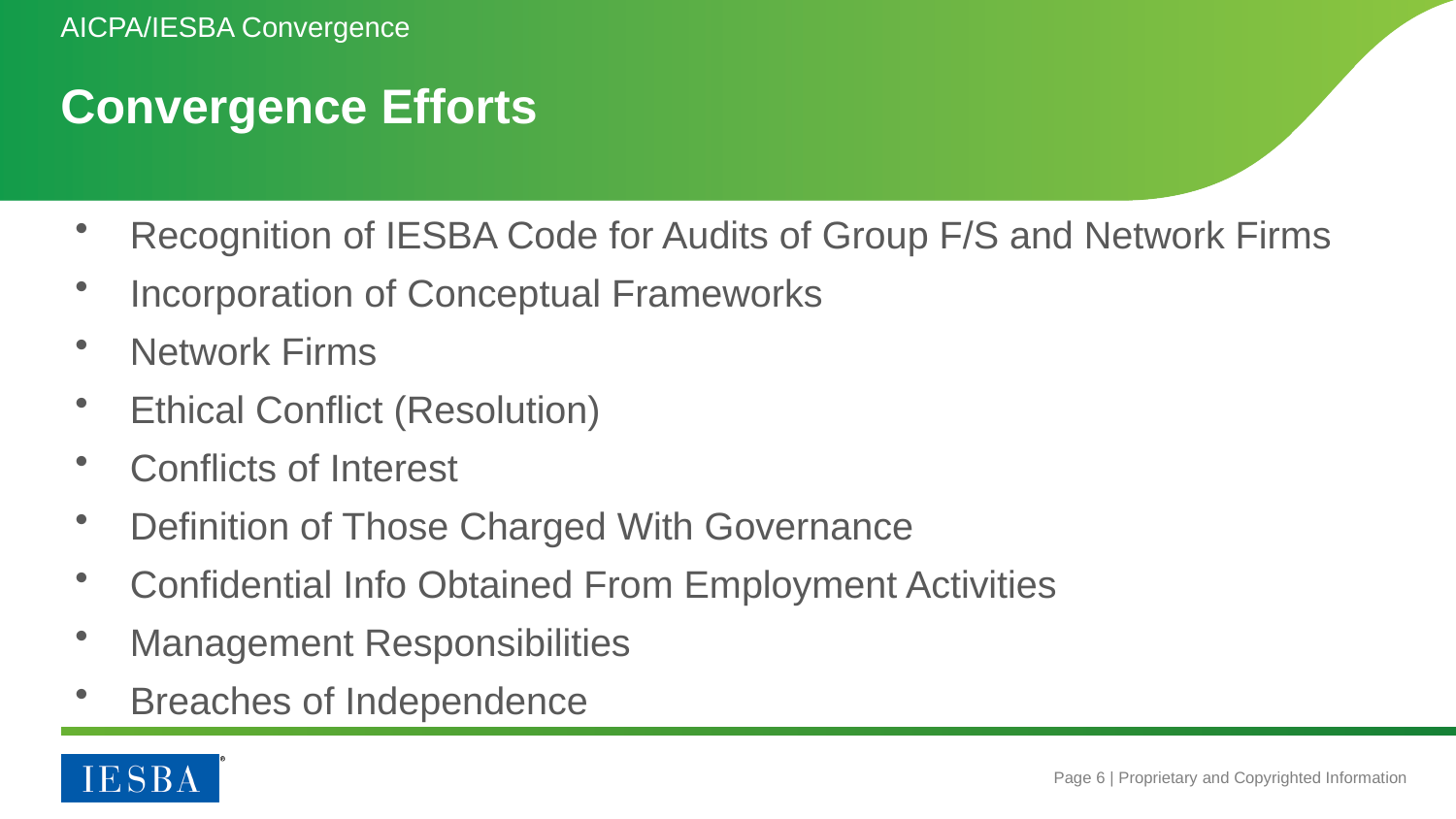

AICPA/IESBA Convergence

# Convergence Efforts
Recognition of IESBA Code for Audits of Group F/S and Network Firms
Incorporation of Conceptual Frameworks
Network Firms
Ethical Conflict (Resolution)
Conflicts of Interest
Definition of Those Charged With Governance
Confidential Info Obtained From Employment Activities
Management Responsibilities
Breaches of Independence